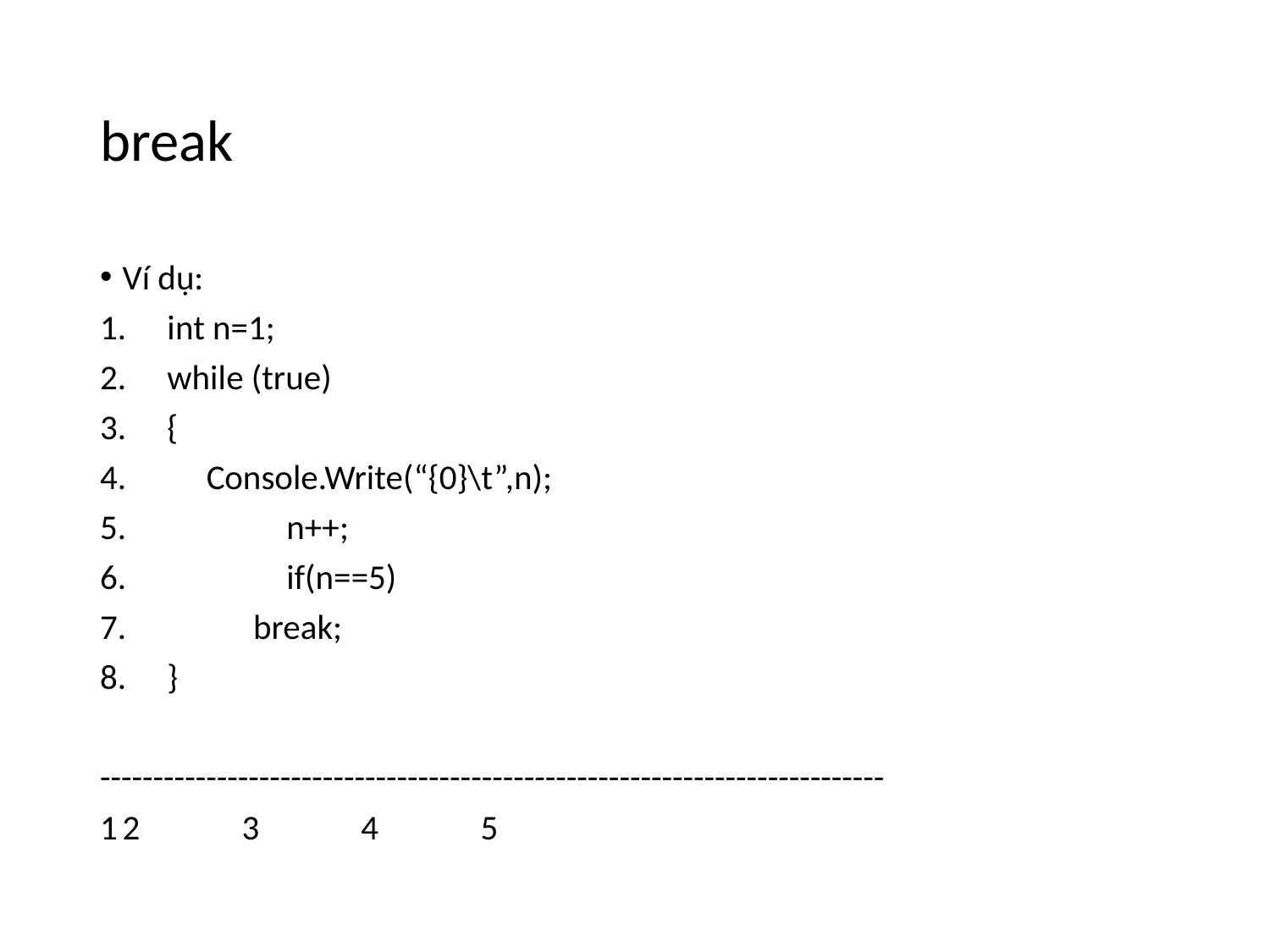

# break
Ví dụ:
int n=1;
while (true)
{
     Console.Write(“{0}\t”,n);
	n++;
	if(n==5)
           break;
}

--------------------------------------------------------------------------
1	2	3	4	5